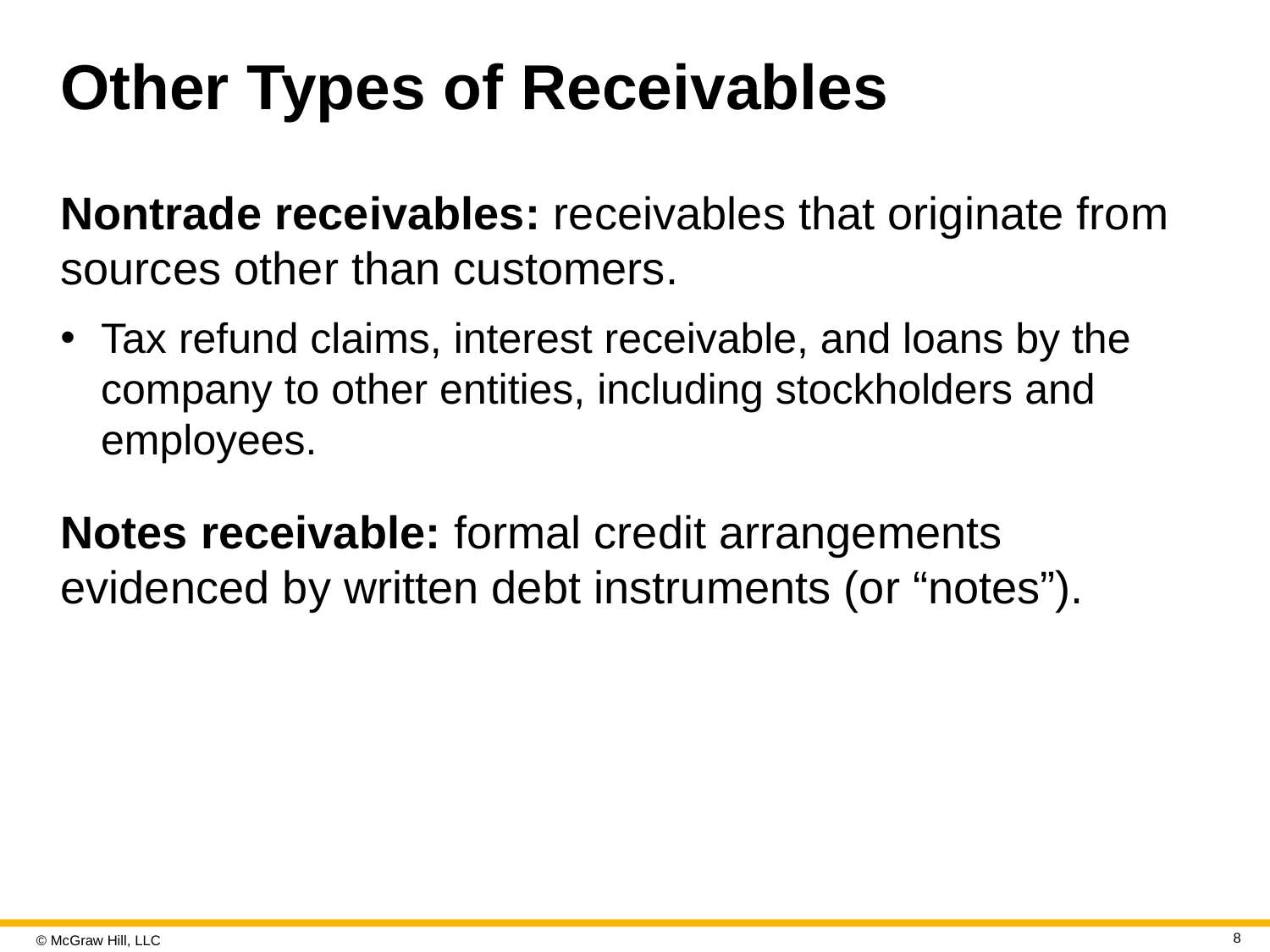

# Other Types of Receivables
Nontrade receivables: receivables that originate from sources other than customers.
Tax refund claims, interest receivable, and loans by the company to other entities, including stockholders and employees.
Notes receivable: formal credit arrangements evidenced by written debt instruments (or “notes”).
8